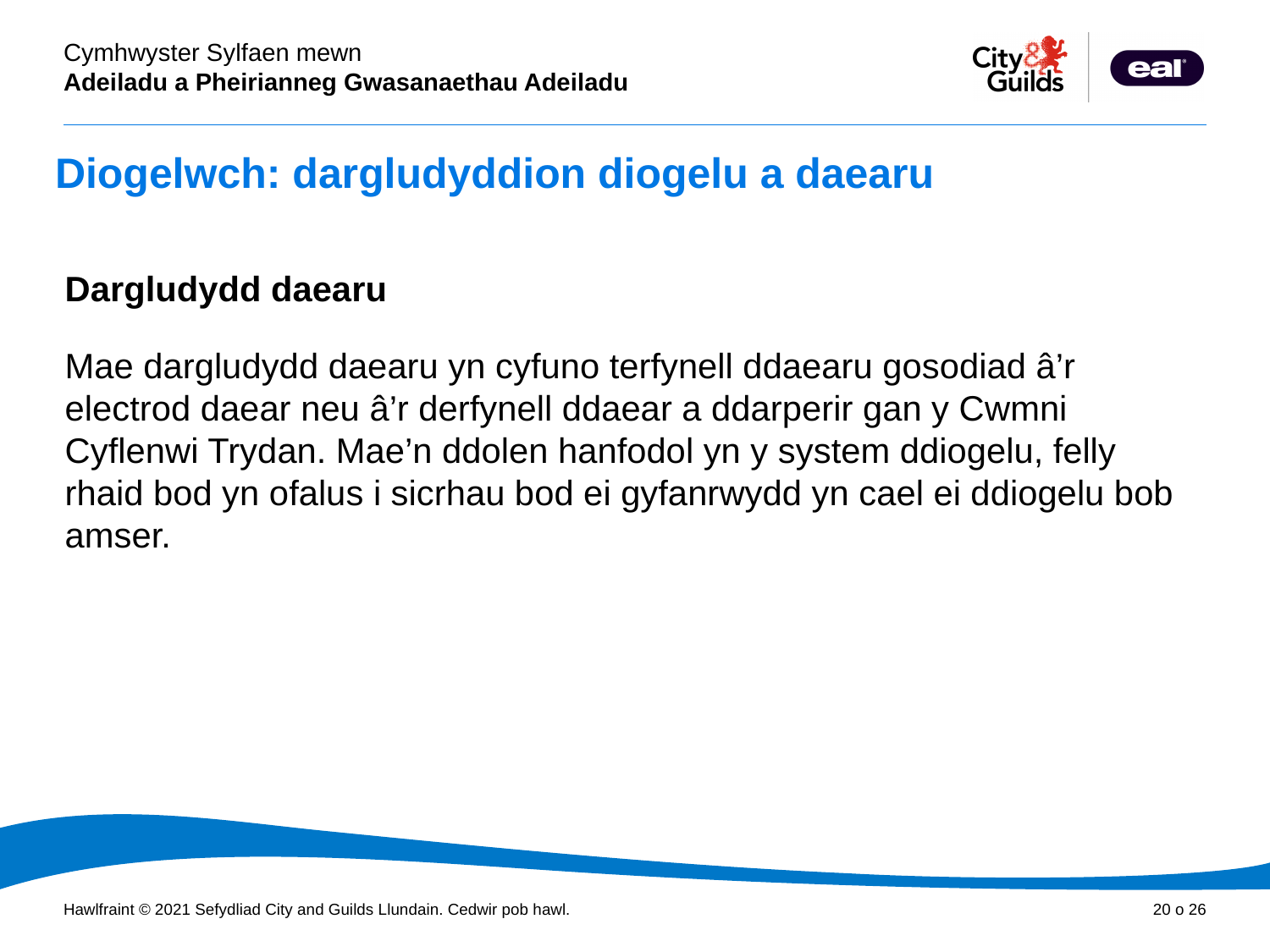

# Diogelwch: dargludyddion diogelu a daearu
Dargludydd daearu
Mae dargludydd daearu yn cyfuno terfynell ddaearu gosodiad â’r electrod daear neu â’r derfynell ddaear a ddarperir gan y Cwmni Cyflenwi Trydan. Mae’n ddolen hanfodol yn y system ddiogelu, felly rhaid bod yn ofalus i sicrhau bod ei gyfanrwydd yn cael ei ddiogelu bob amser.